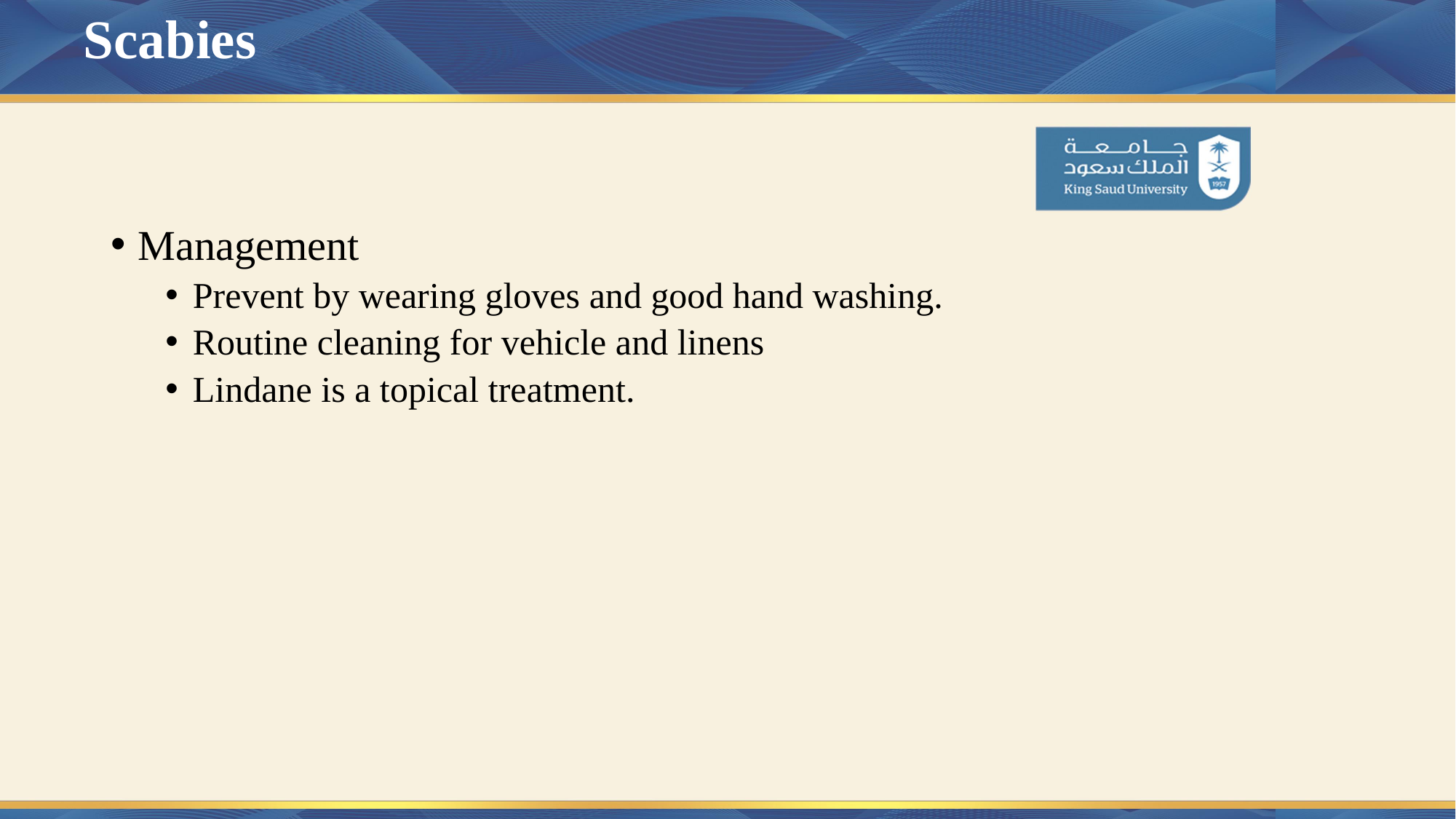

# Scabies
Management
Prevent by wearing gloves and good hand washing.
Routine cleaning for vehicle and linens
Lindane is a topical treatment.